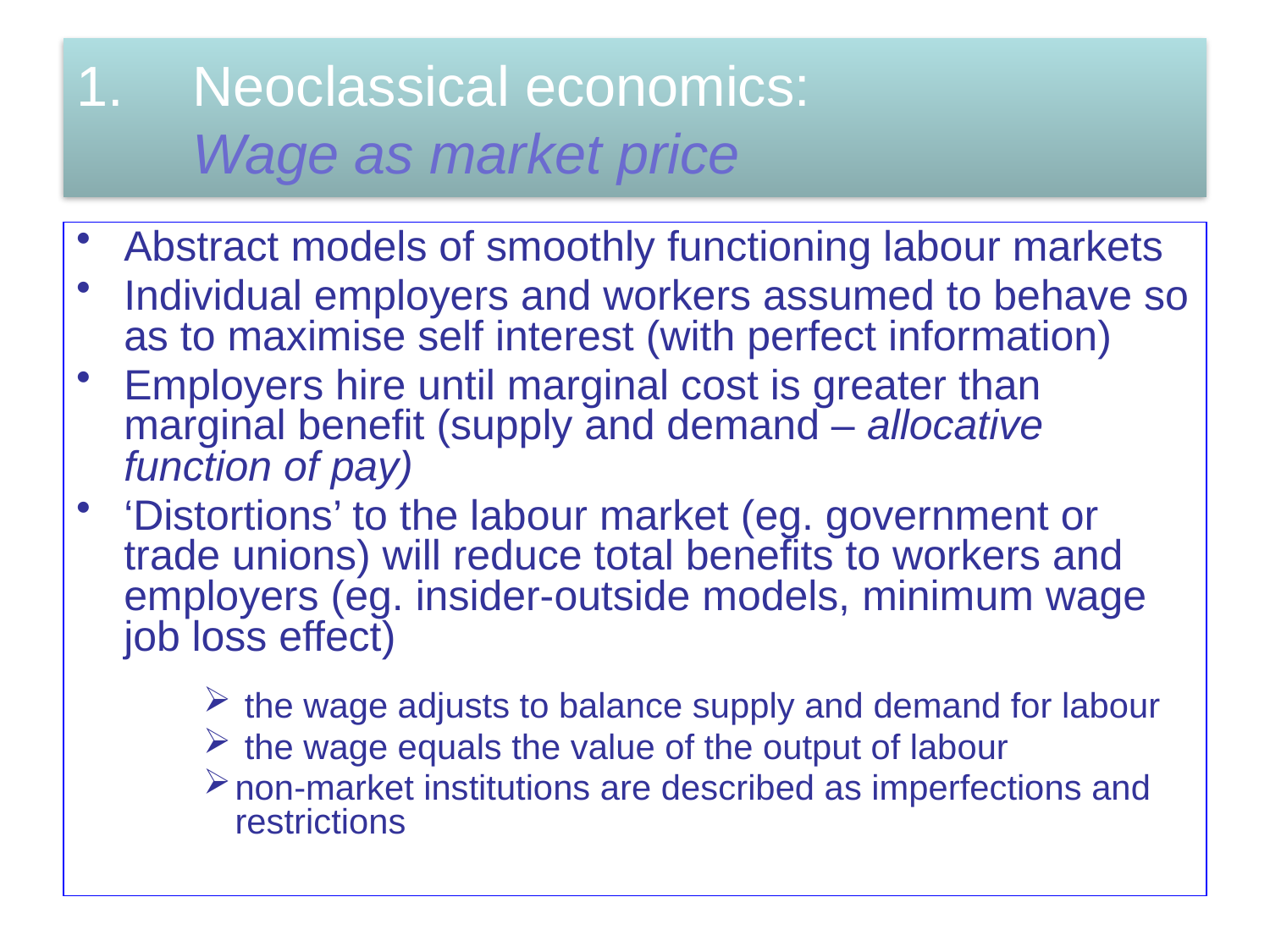

# Neoclassical economics: Wage as market price
Abstract models of smoothly functioning labour markets
Individual employers and workers assumed to behave so as to maximise self interest (with perfect information)
Employers hire until marginal cost is greater than marginal benefit (supply and demand – allocative function of pay)
‘Distortions’ to the labour market (eg. government or trade unions) will reduce total benefits to workers and employers (eg. insider-outside models, minimum wage job loss effect)

 the wage adjusts to balance supply and demand for labour
 the wage equals the value of the output of labour
non-market institutions are described as imperfections and restrictions